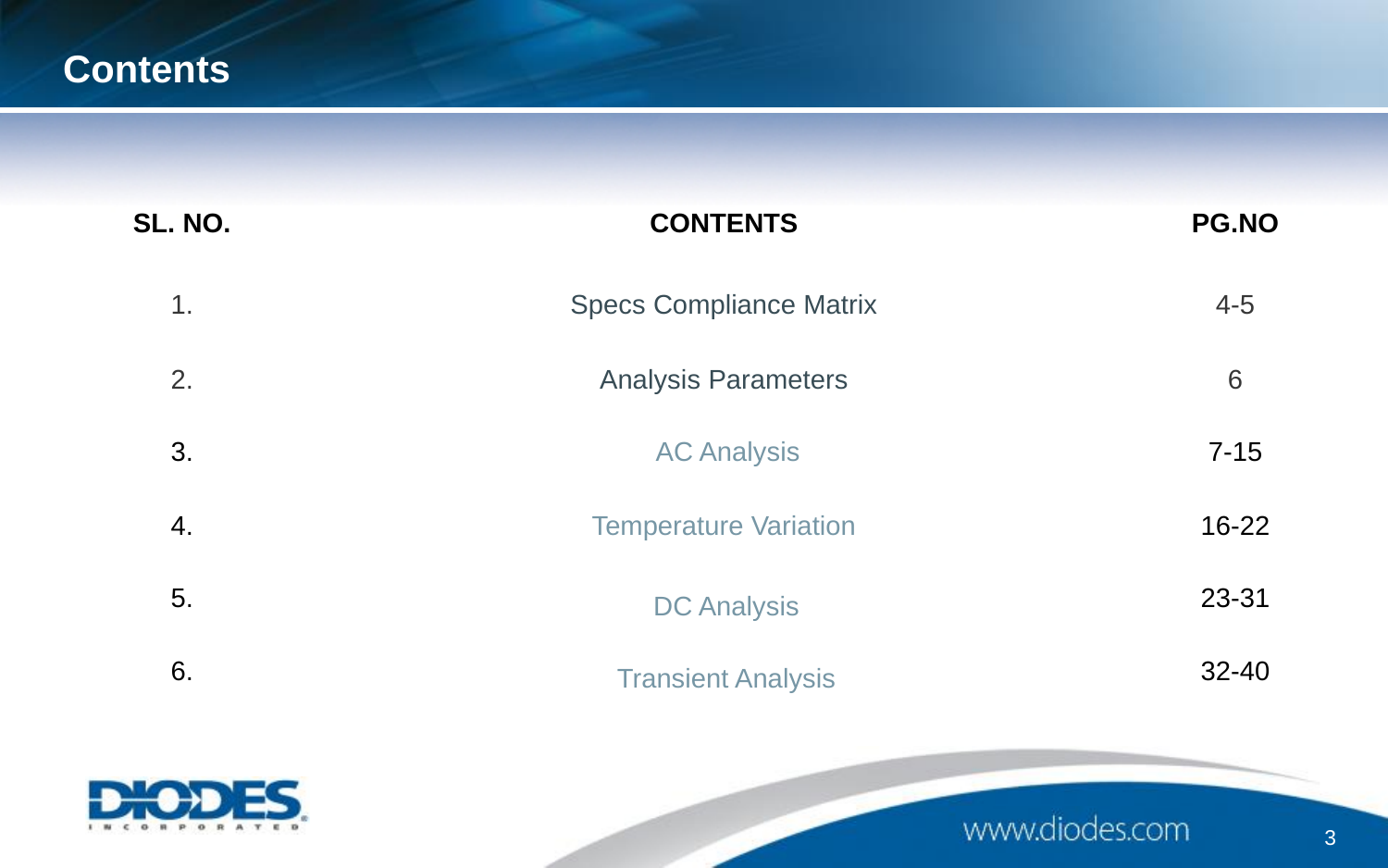

# Contents
| SL. NO. | CONTENTS | PG.NO |
| --- | --- | --- |
| 1. | Specs Compliance Matrix | 4-5 |
| 2. | Analysis Parameters | 6 |
| 3. | AC Analysis | 7-15 |
| 4. | Temperature Variation | 16-22 |
| 5. | DC Analysis | 23-31 |
| 6. | Transient Analysis | 32-40 |
3